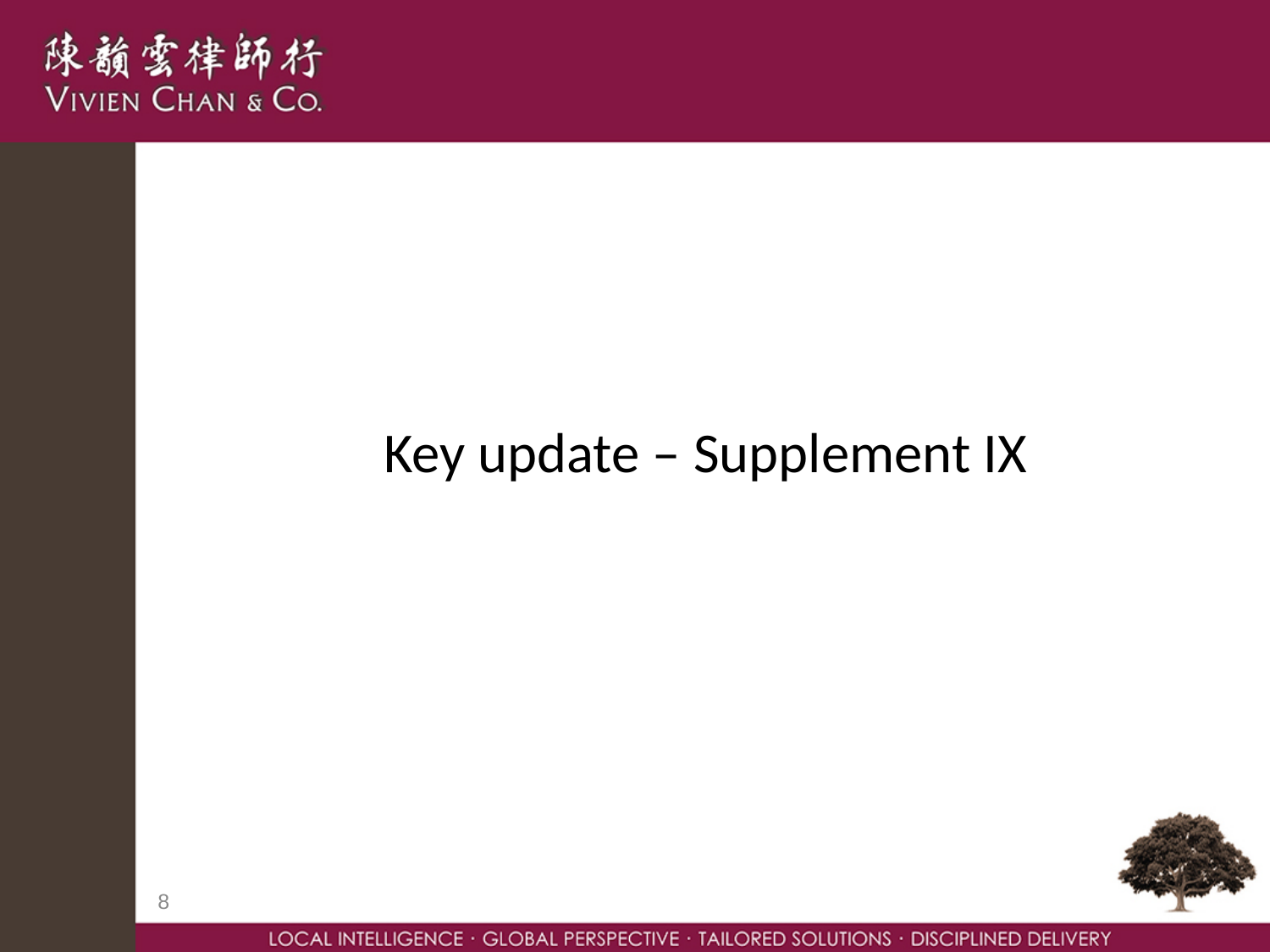

# Key update – Supplement IX
8